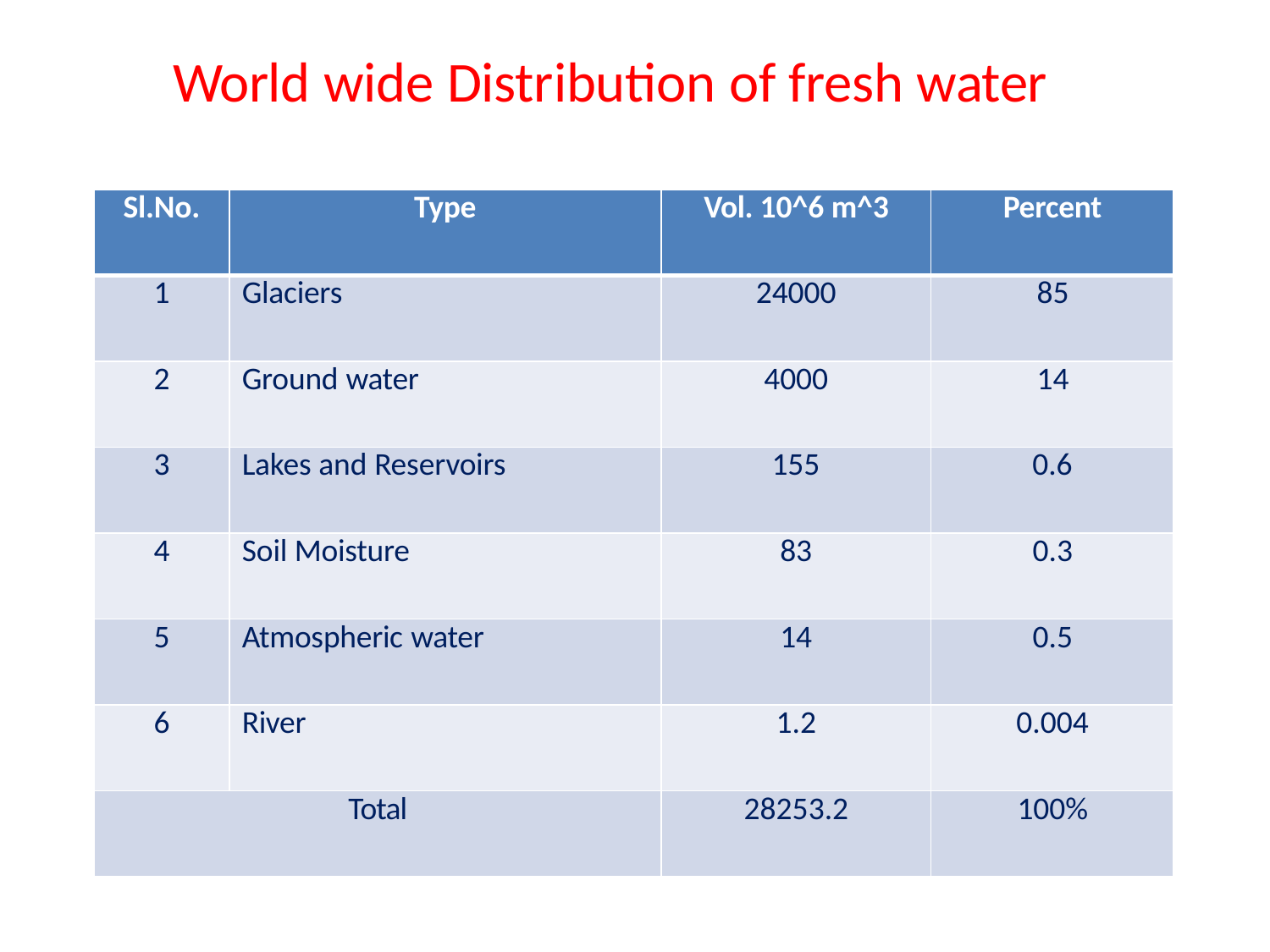

# World wide Distribution of fresh water
| Sl.No. | Type | Vol. 10^6 m^3 | Percent |
| --- | --- | --- | --- |
| 1 | Glaciers | 24000 | 85 |
| 2 | Ground water | 4000 | 14 |
| 3 | Lakes and Reservoirs | 155 | 0.6 |
| 4 | Soil Moisture | 83 | 0.3 |
| 5 | Atmospheric water | 14 | 0.5 |
| 6 | River | 1.2 | 0.004 |
| Total |  | 28253.2 | 100% |